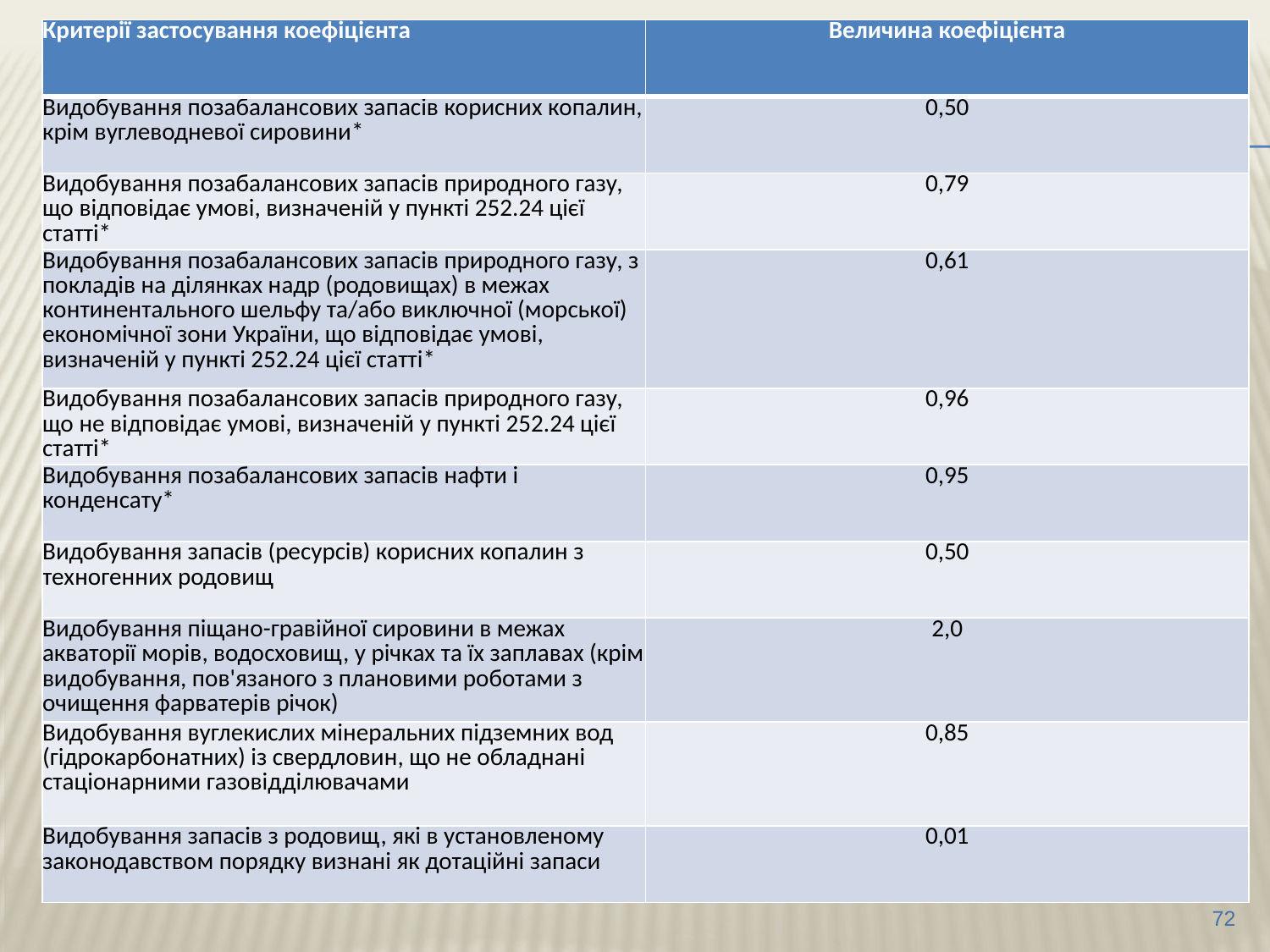

| Критерії застосування коефіцієнта | Величина коефіцієнта |
| --- | --- |
| Видобування позабалансових запасів корисних копалин, крім вуглеводневої сировини\* | 0,50 |
| Видобування позабалансових запасів природного газу, що відповідає умові, визначеній у пункті 252.24 цієї статті\* | 0,79 |
| Видобування позабалансових запасів природного газу, з покладів на ділянках надр (родовищах) в межах континентального шельфу та/або виключної (морської) економічної зони України, що відповідає умові, визначеній у пункті 252.24 цієї статті\* | 0,61 |
| Видобування позабалансових запасів природного газу, що не відповідає умові, визначеній у пункті 252.24 цієї статті\* | 0,96 |
| Видобування позабалансових запасів нафти і конденсату\* | 0,95 |
| Видобування запасів (ресурсів) корисних копалин з техногенних родовищ | 0,50 |
| Видобування піщано-гравійної сировини в межах акваторії морів, водосховищ, у річках та їх заплавах (крім видобування, пов'язаного з плановими роботами з очищення фарватерів річок) | 2,0 |
| Видобування вуглекислих мінеральних підземних вод (гідрокарбонатних) із свердловин, що не обладнані стаціонарними газовідділювачами | 0,85 |
| Видобування запасів з родовищ, які в установленому законодавством порядку визнані як дотаційні запаси | 0,01 |
72